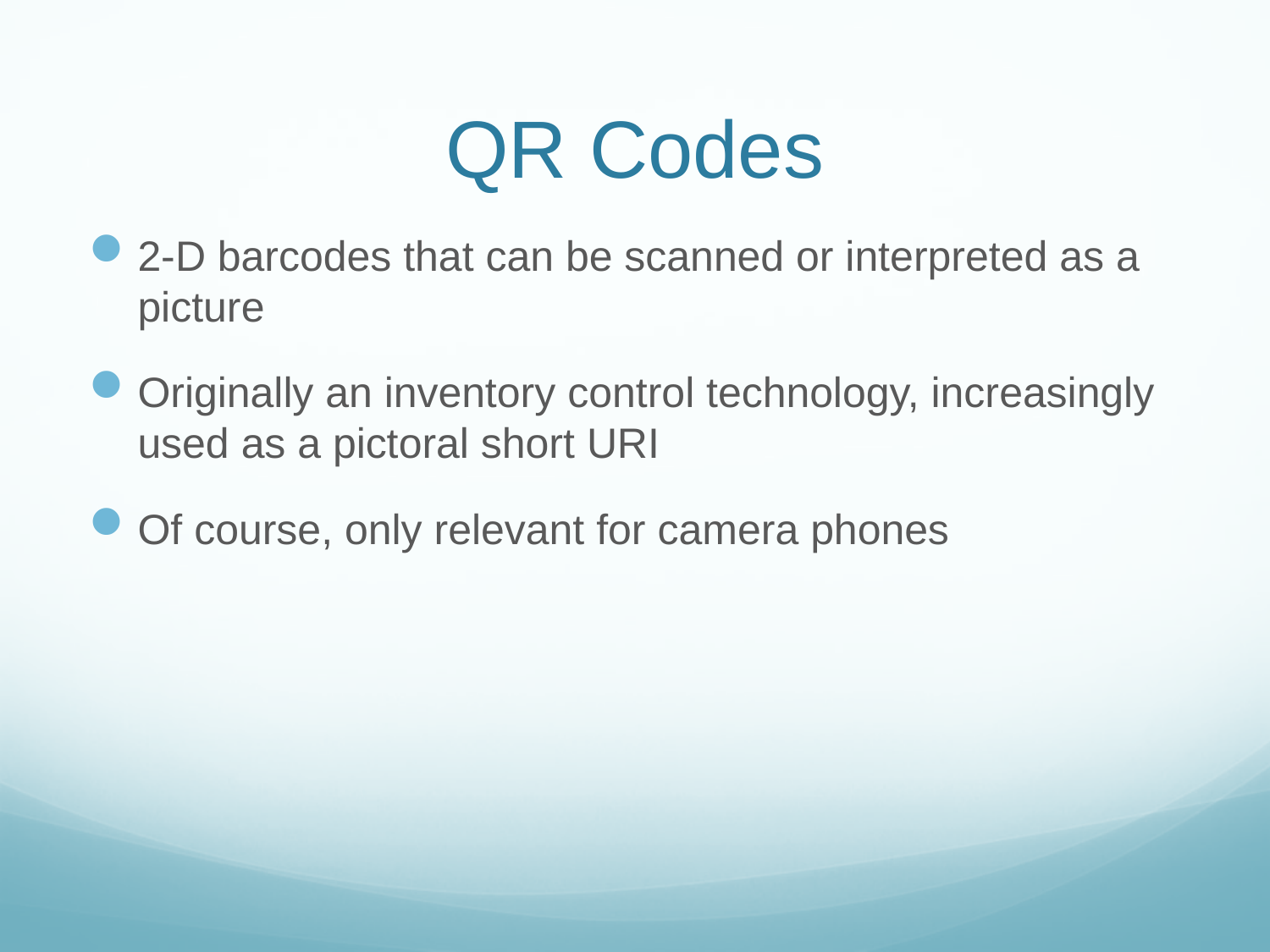

# QR Codes
2-D barcodes that can be scanned or interpreted as a picture
Originally an inventory control technology, increasingly used as a pictoral short URI
Of course, only relevant for camera phones